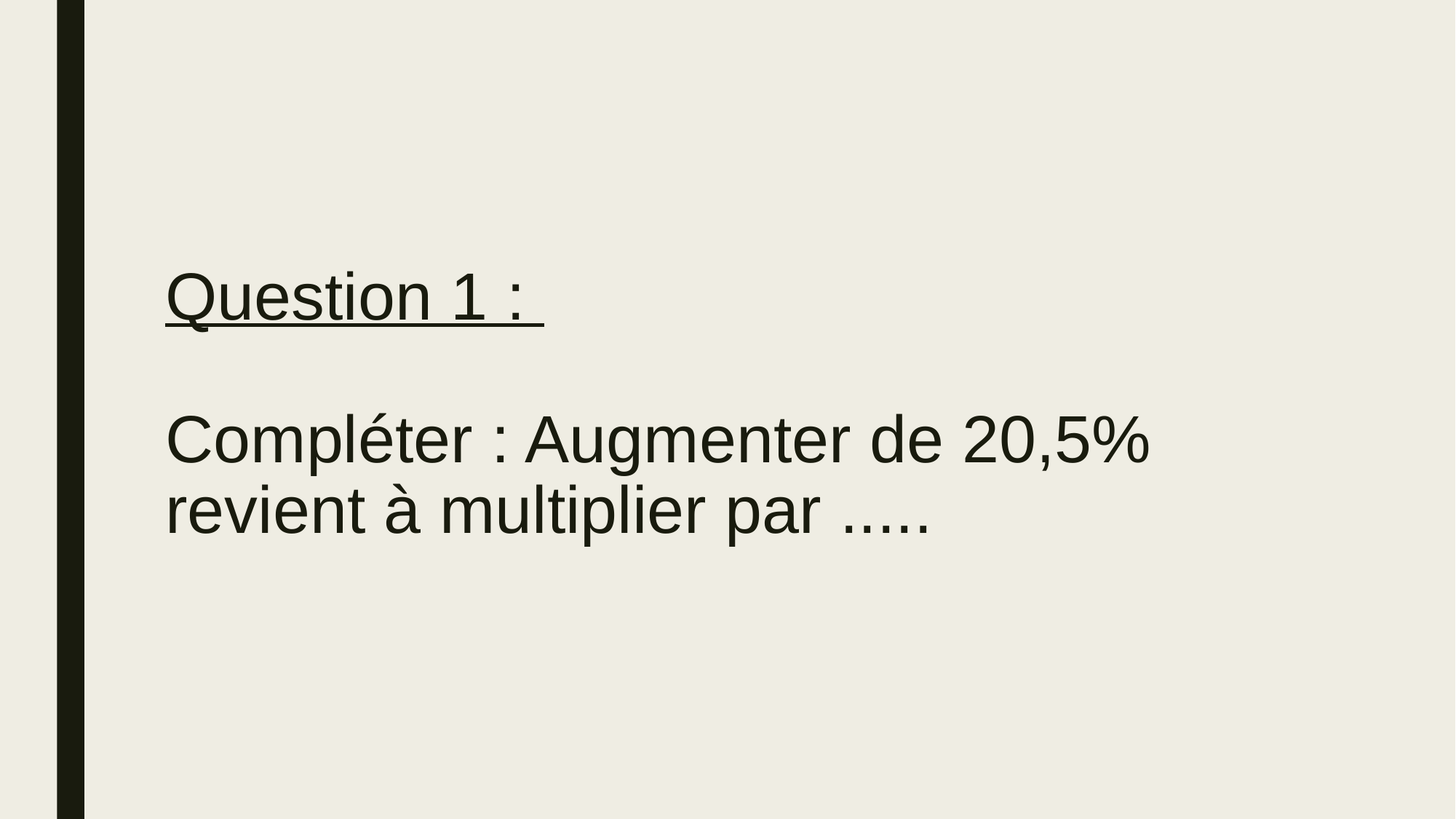

# Question 1 : Compléter : Augmenter de 20,5% revient à multiplier par .....